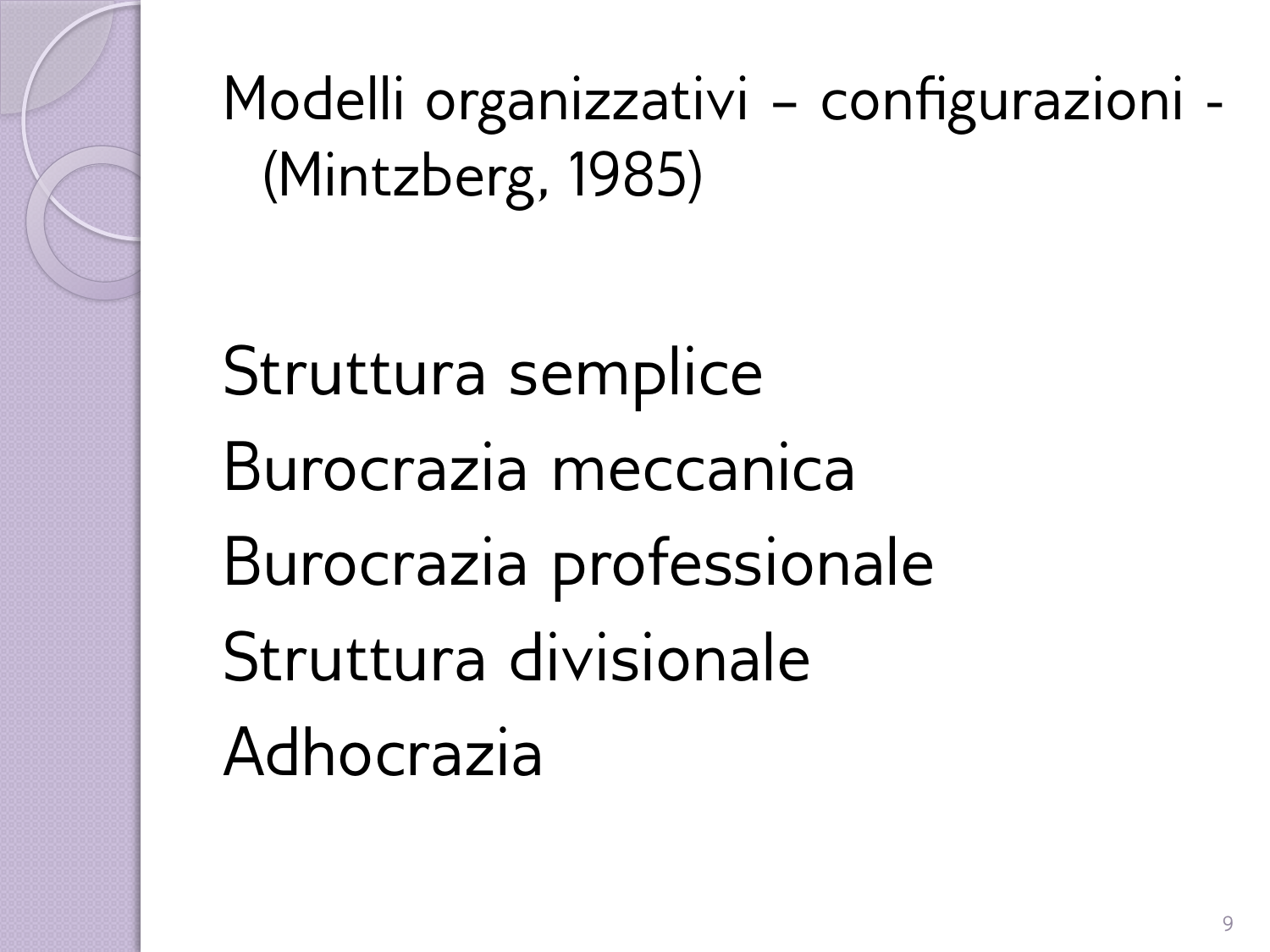

Modelli organizzativi – configurazioni - (Mintzberg, 1985)

Struttura semplice
Burocrazia meccanica
Burocrazia professionale
Struttura divisionale
Adhocrazia
9